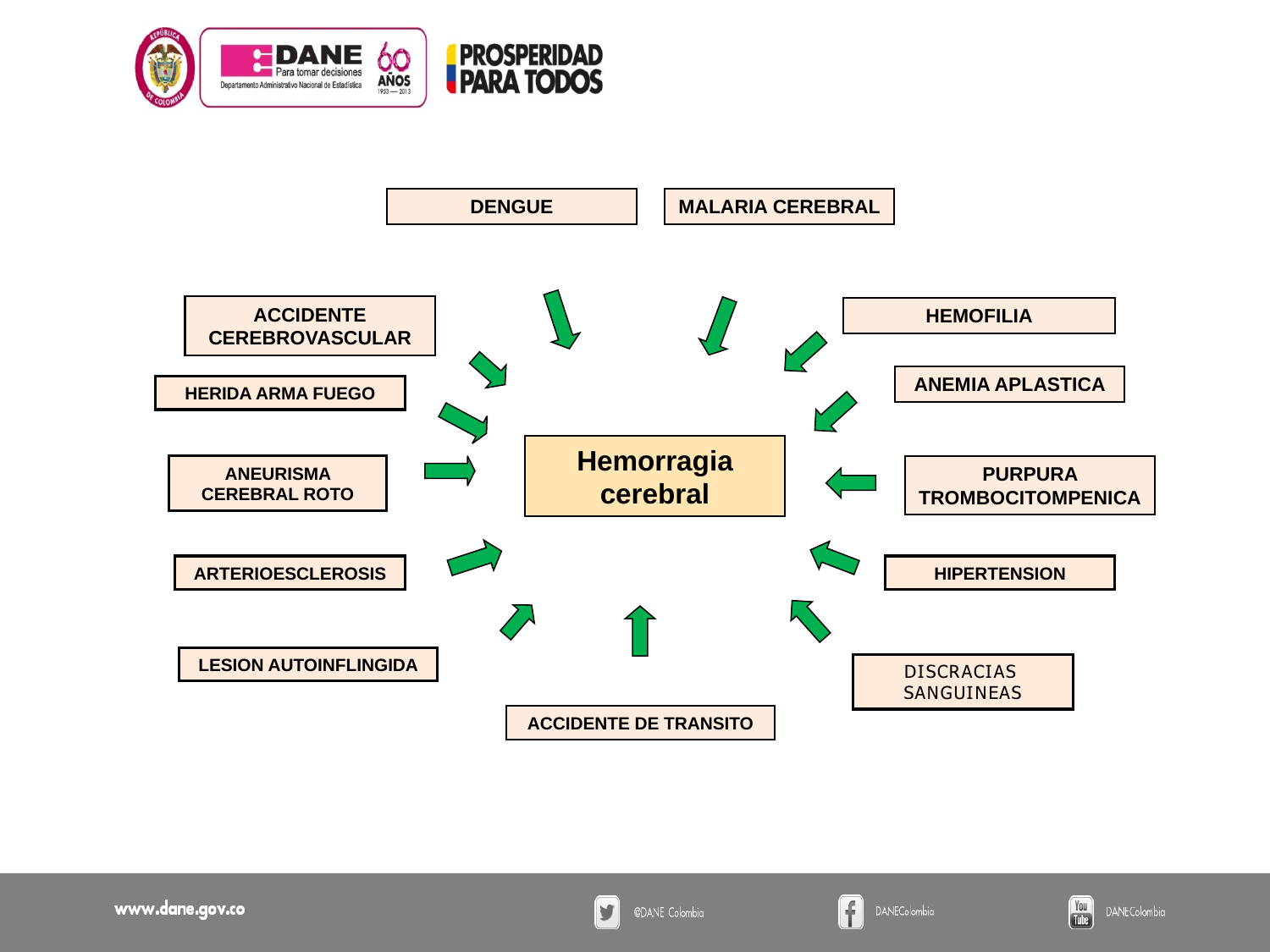

DENGUE
MALARIA CEREBRAL
ACCIDENTE CEREBROVASCULAR
HEMOFILIA

ANEMIA APLASTICA
HERIDA ARMA FUEGO

Hemorragia cerebral
ANEURISMA CEREBRAL ROTO

PURPURA TROMBOCITOMPENICA

ARTERIOESCLEROSIS
HIPERTENSION

LESION AUTOINFLINGIDA
DISCRACIAS  SANGUINEAS
ACCIDENTE DE TRANSITO